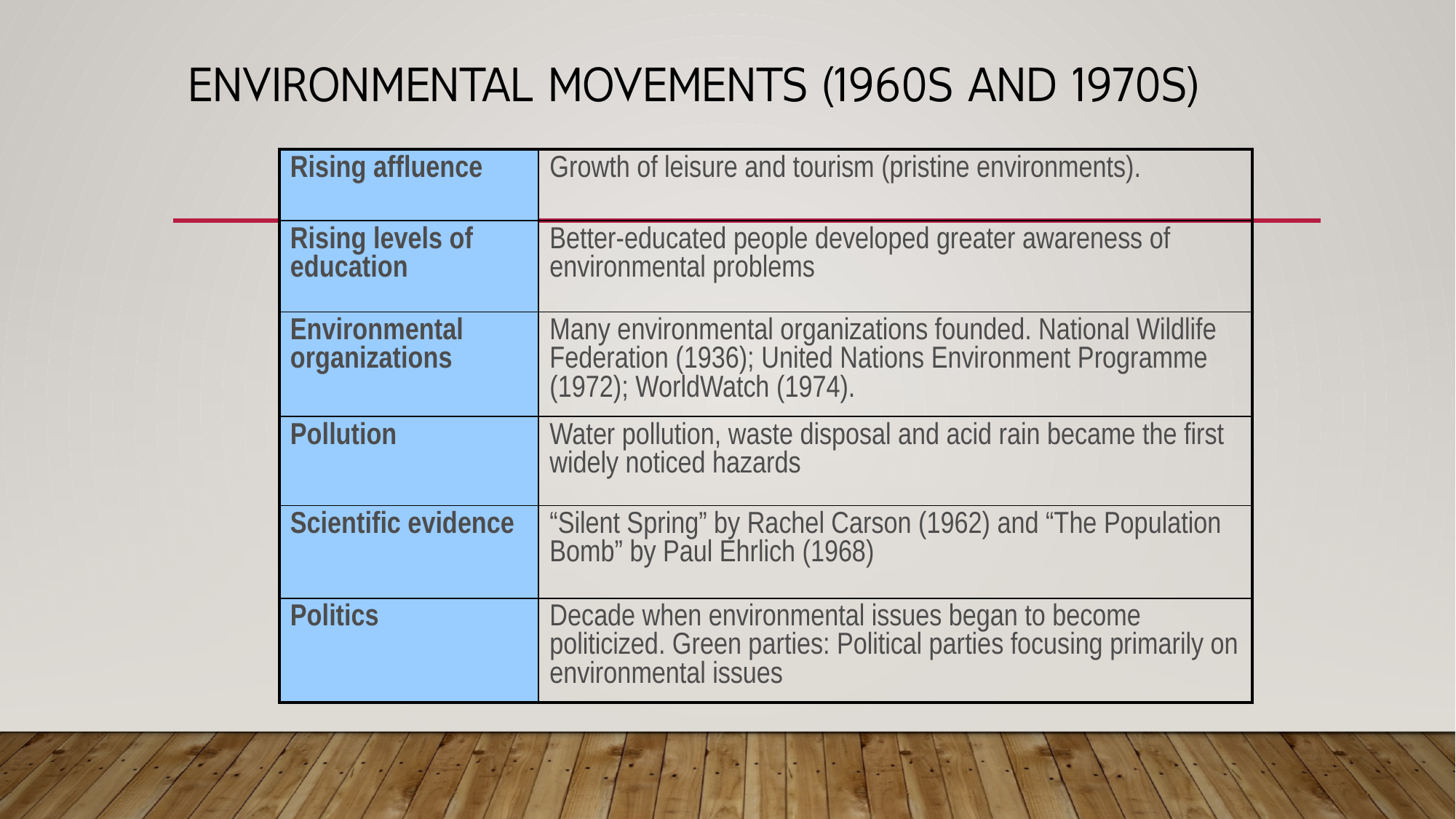

# Environmental Movements (1960s and 1970s)
| Rising affluence | Growth of leisure and tourism (pristine environments). |
| --- | --- |
| Rising levels of education | Better-educated people developed greater awareness of environmental problems |
| Environmental organizations | Many environmental organizations founded. National Wildlife Federation (1936); United Nations Environment Programme (1972); WorldWatch (1974). |
| Pollution | Water pollution, waste disposal and acid rain became the first widely noticed hazards |
| Scientific evidence | “Silent Spring” by Rachel Carson (1962) and “The Population Bomb” by Paul Ehrlich (1968) |
| Politics | Decade when environmental issues began to become politicized. Green parties: Political parties focusing primarily on environmental issues |